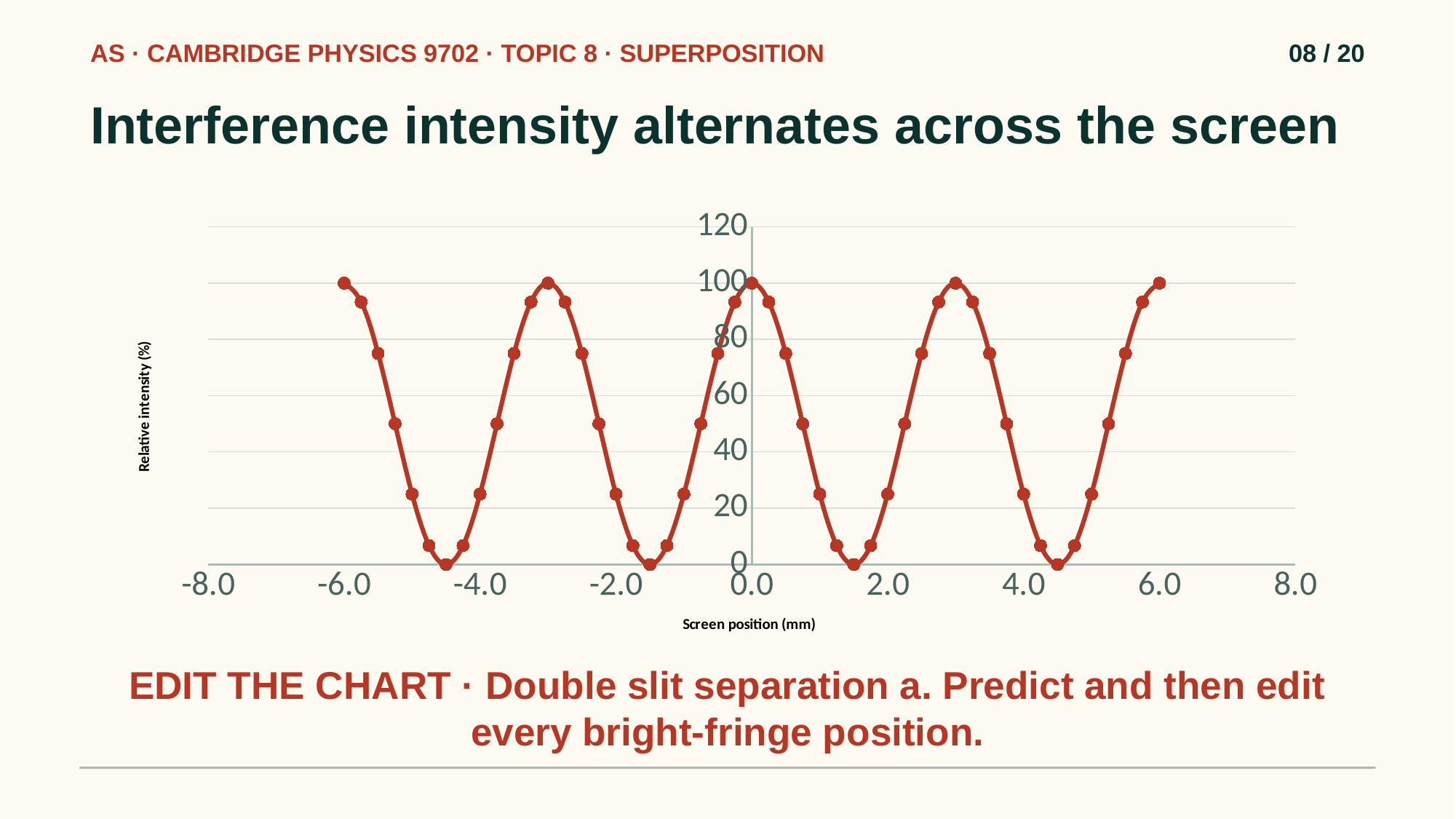

AS · CAMBRIDGE PHYSICS 9702 · TOPIC 8 · SUPERPOSITION
08 / 20
Interference intensity alternates across the screen

### Chart

| Category |  |
|---|---|
EDIT THE CHART · Double slit separation a. Predict and then edit every bright-fringe position.